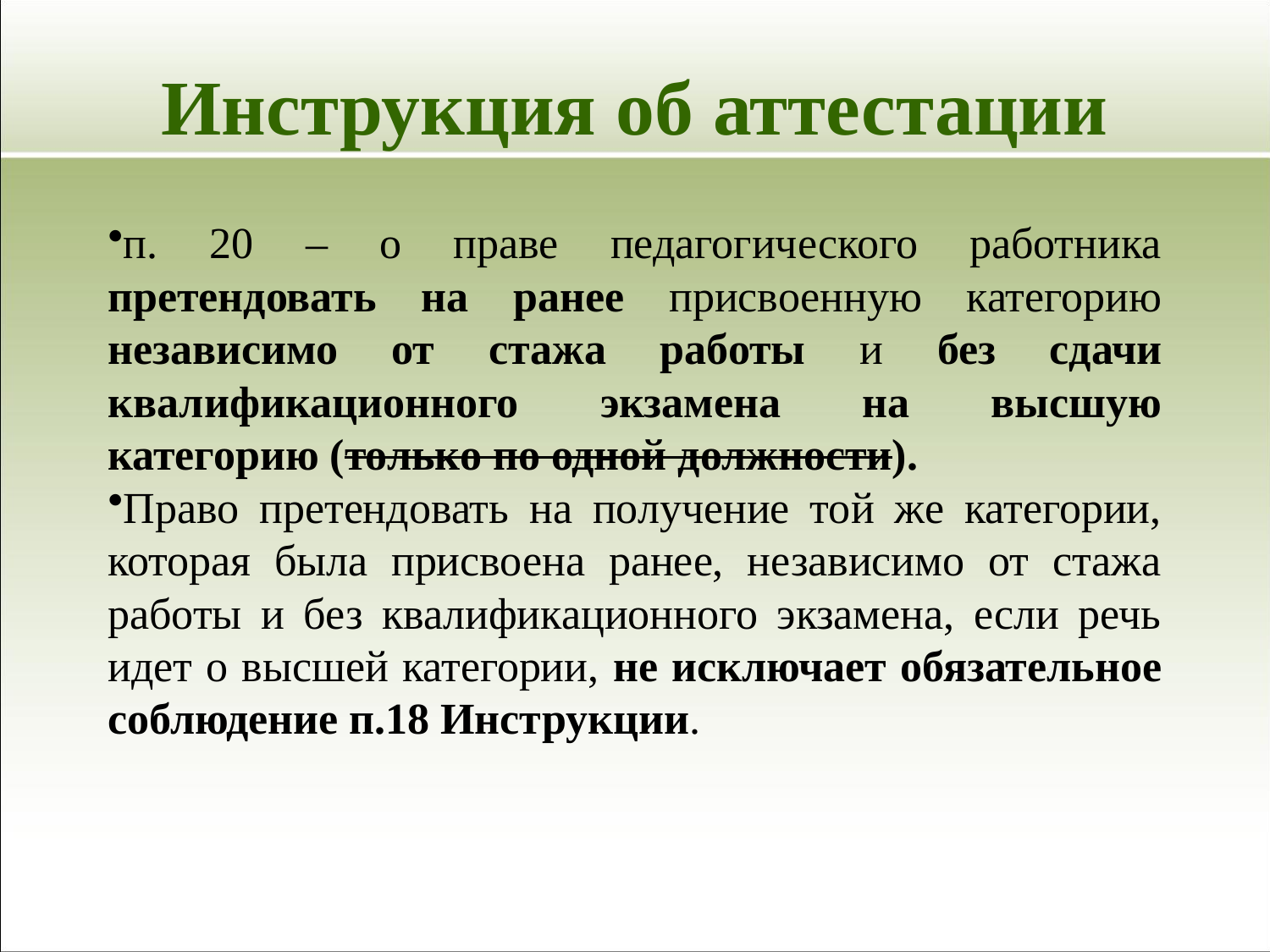

# Инструкция об аттестации
п. 20 – о праве педагогического работника претендовать на ранее присвоенную категорию независимо от стажа работы и без сдачи квалификационного экзамена на высшую категорию (только по одной должности).
Право претендовать на получение той же категории, которая была присвоена ранее, независимо от стажа работы и без квалификационного экзамена, если речь идет о высшей категории, не исключает обязательное соблюдение п.18 Инструкции.